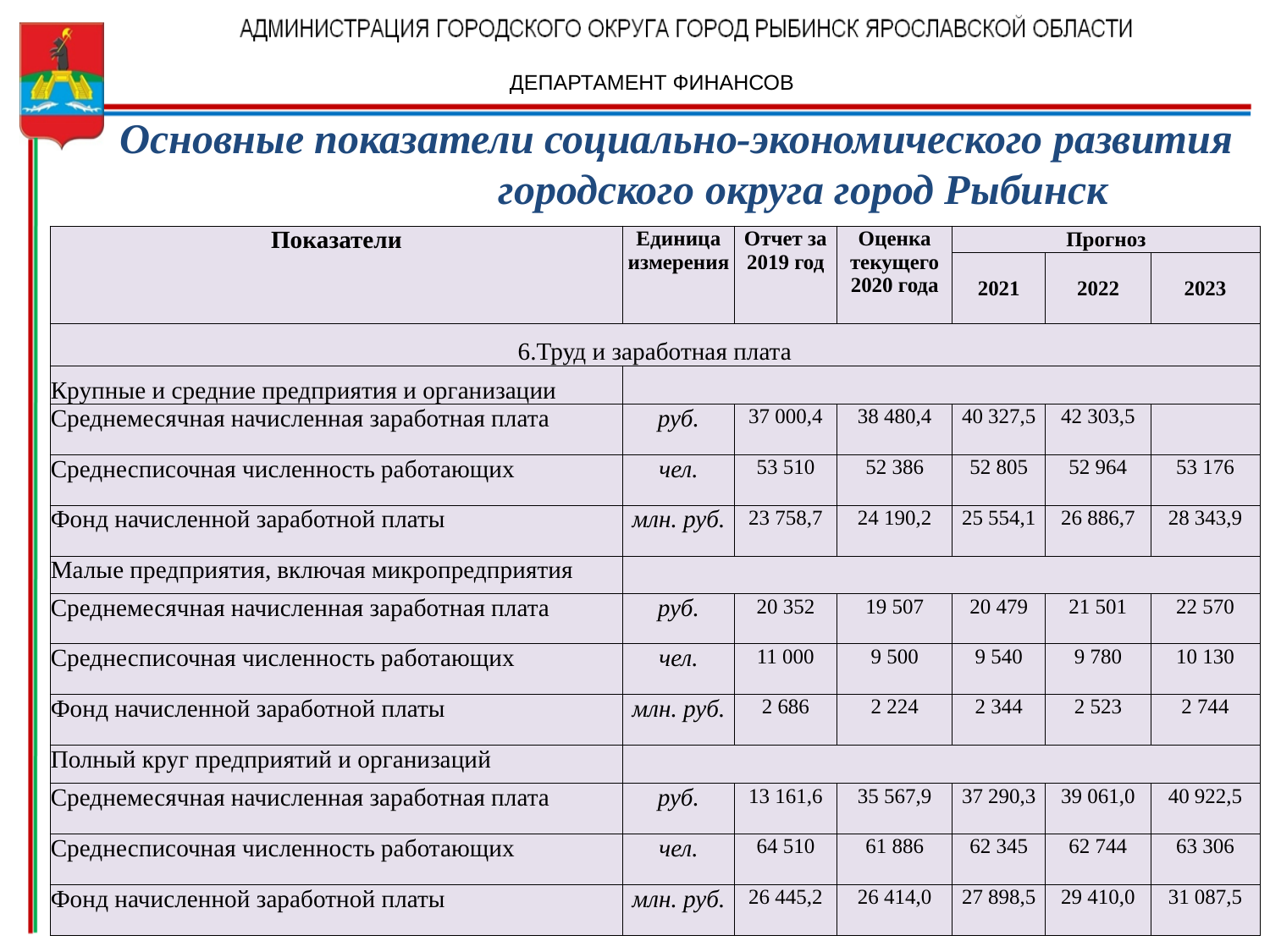

ДЕПАРТАМЕНТ ФИНАНСОВ
# Основные показатели социально-экономического развития                    	городского округа город Рыбинск
| Показатели | Единица измерения | Отчет за 2019 год | Оценка текущего 2020 года | Прогноз |  |  |
| --- | --- | --- | --- | --- | --- | --- |
|  |  |  |  | 2021 | 2022 | 2023 |
| 6.Труд и заработная плата |  |  |  |  |  |  |
| Крупные и средние предприятия и организации |  |  |  |  |  |  |
| Среднемесячная начисленная заработная плата | руб. | 37 000,4 | 38 480,4 | 40 327,5 | 42 303,5 |  |
| Среднесписочная численность работающих | чел. | 53 510 | 52 386 | 52 805 | 52 964 | 53 176 |
| Фонд начисленной заработной платы | млн. руб. | 23 758,7 | 24 190,2 | 25 554,1 | 26 886,7 | 28 343,9 |
| Малые предприятия, включая микропредприятия |  |  |  |  |  |  |
| Среднемесячная начисленная заработная плата | руб. | 20 352 | 19 507 | 20 479 | 21 501 | 22 570 |
| Среднесписочная численность работающих | чел. | 11 000 | 9 500 | 9 540 | 9 780 | 10 130 |
| Фонд начисленной заработной платы | млн. руб. | 2 686 | 2 224 | 2 344 | 2 523 | 2 744 |
| Полный круг предприятий и организаций |  |  |  |  |  |  |
| Среднемесячная начисленная заработная плата | руб. | 13 161,6 | 35 567,9 | 37 290,3 | 39 061,0 | 40 922,5 |
| Среднесписочная численность работающих | чел. | 64 510 | 61 886 | 62 345 | 62 744 | 63 306 |
| Фонд начисленной заработной платы | млн. руб. | 26 445,2 | 26 414,0 | 27 898,5 | 29 410,0 | 31 087,5 |